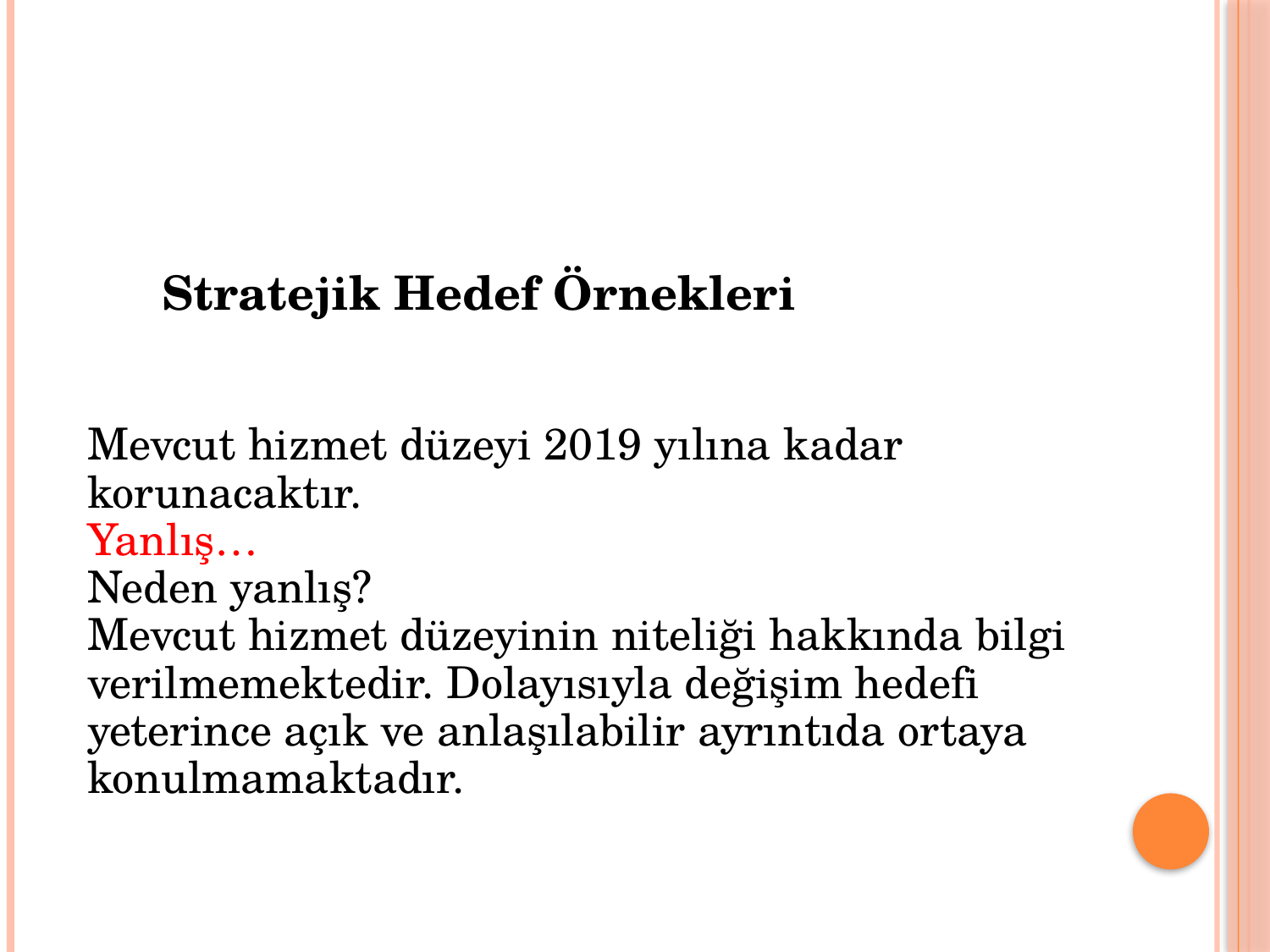

Stratejik Hedef Örnekleri
Mevcut hizmet düzeyi 2019 yılına kadar korunacaktır.
Yanlış…
Neden yanlış?
Mevcut hizmet düzeyinin niteliği hakkında bilgi verilmemektedir. Dolayısıyla değişim hedefi yeterince açık ve anlaşılabilir ayrıntıda ortaya konulmamaktadır.